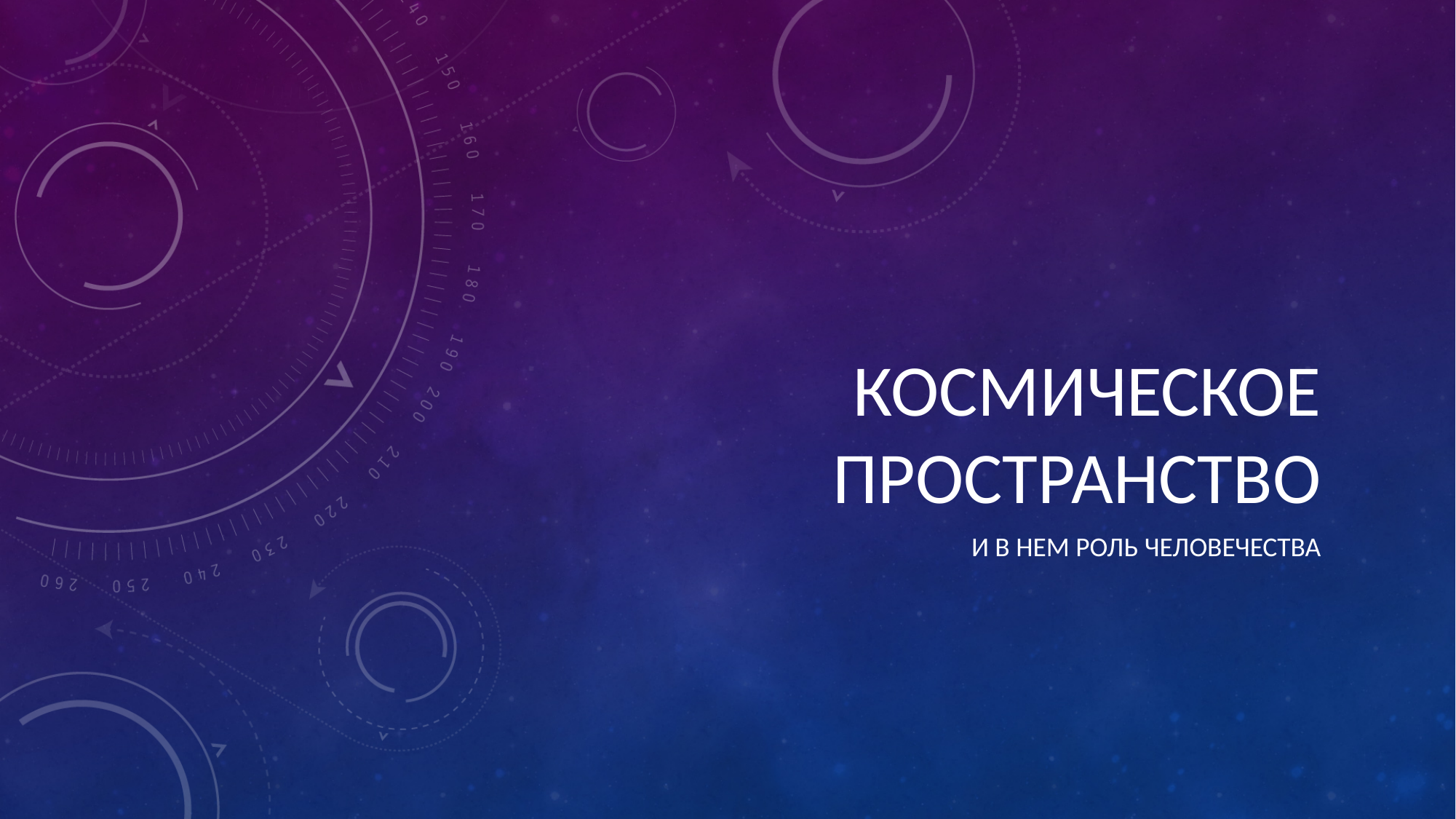

# Космическое пространство
И в нем роль человечества